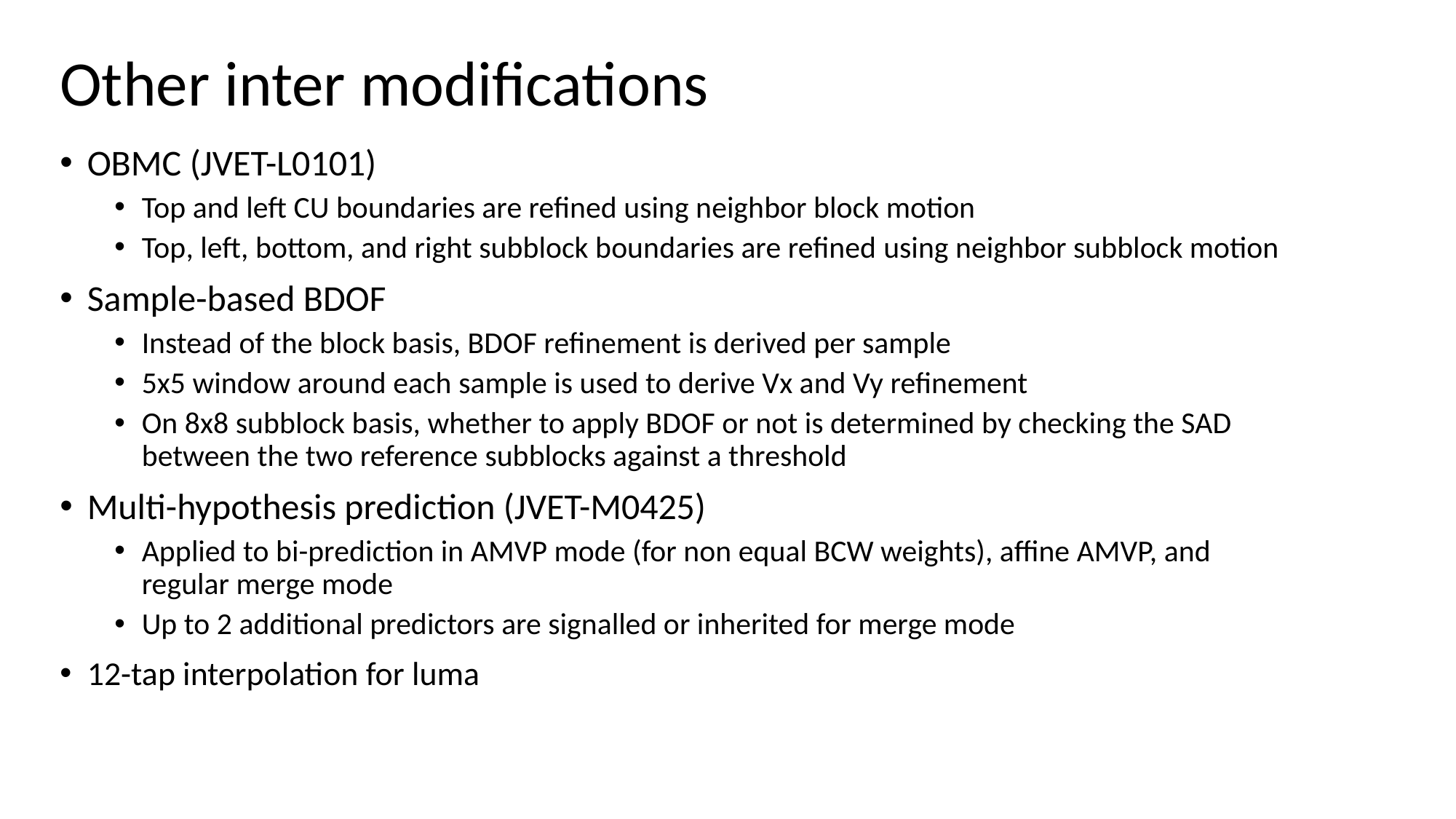

# Other inter modifications
OBMC (JVET-L0101)
Top and left CU boundaries are refined using neighbor block motion
Top, left, bottom, and right subblock boundaries are refined using neighbor subblock motion
Sample-based BDOF
Instead of the block basis, BDOF refinement is derived per sample
5x5 window around each sample is used to derive Vx and Vy refinement
On 8x8 subblock basis, whether to apply BDOF or not is determined by checking the SAD between the two reference subblocks against a threshold
Multi-hypothesis prediction (JVET-M0425)
Applied to bi-prediction in AMVP mode (for non equal BCW weights), affine AMVP, and regular merge mode
Up to 2 additional predictors are signalled or inherited for merge mode
12-tap interpolation for luma